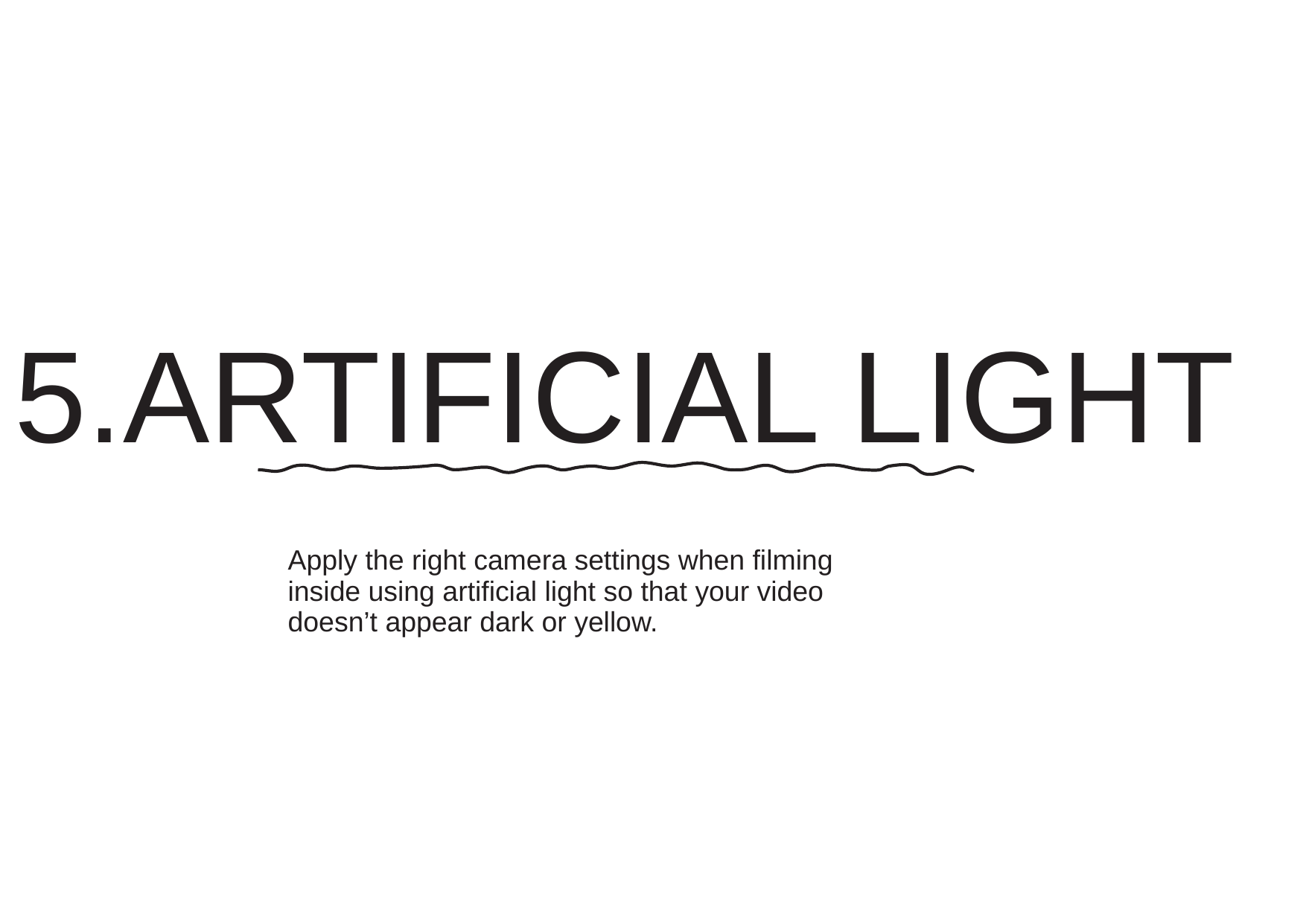

5.ARTIFICIAL LIGHT

Apply the right camera settings when filming
inside using artificial light so that your video
doesn’t appear dark or yellow.